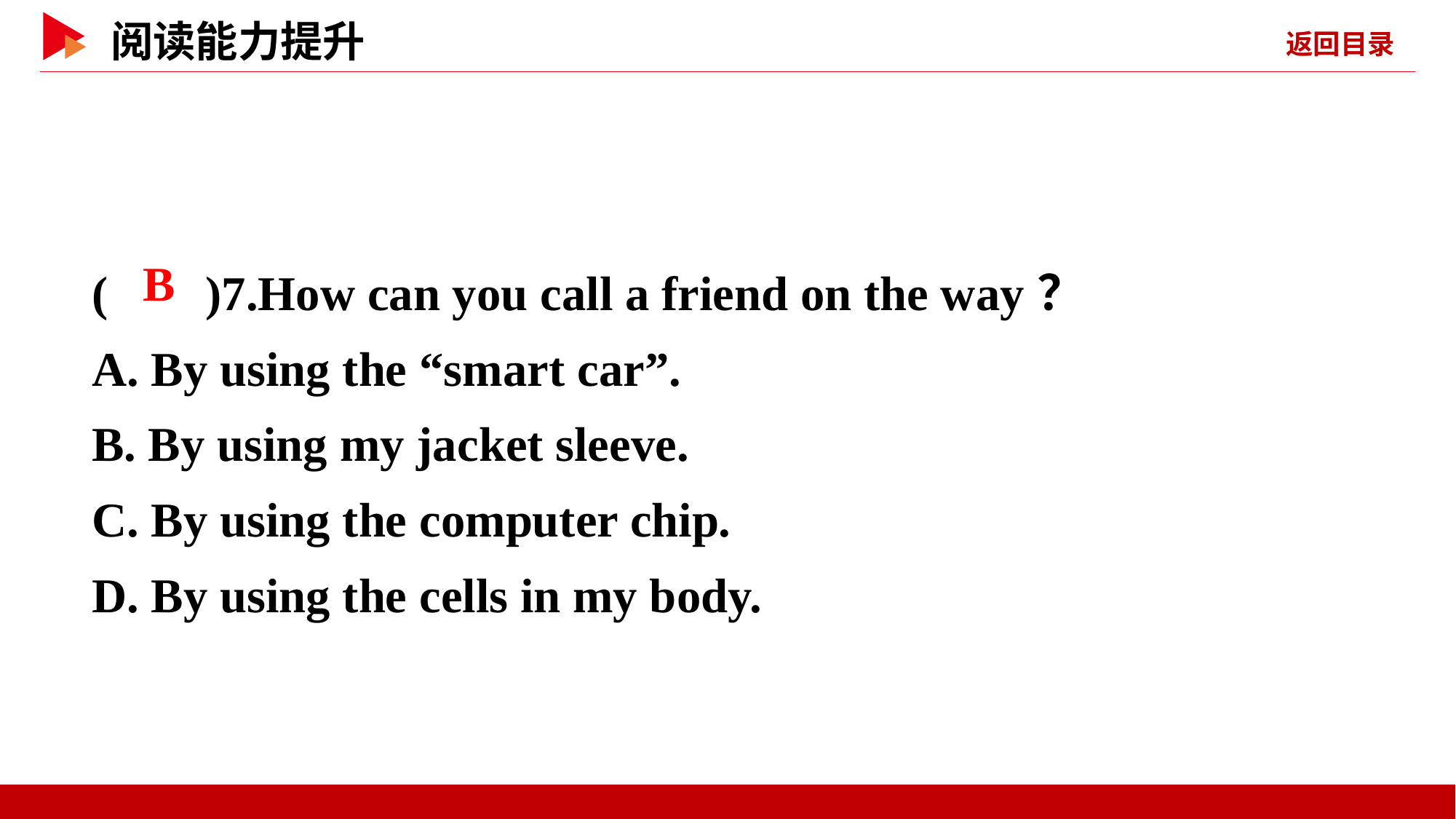

(        )7.How can you call a friend on the way？
A. By using the “smart car”.
B. By using my jacket sleeve.
C. By using the computer chip.
D. By using the cells in my body.
   B